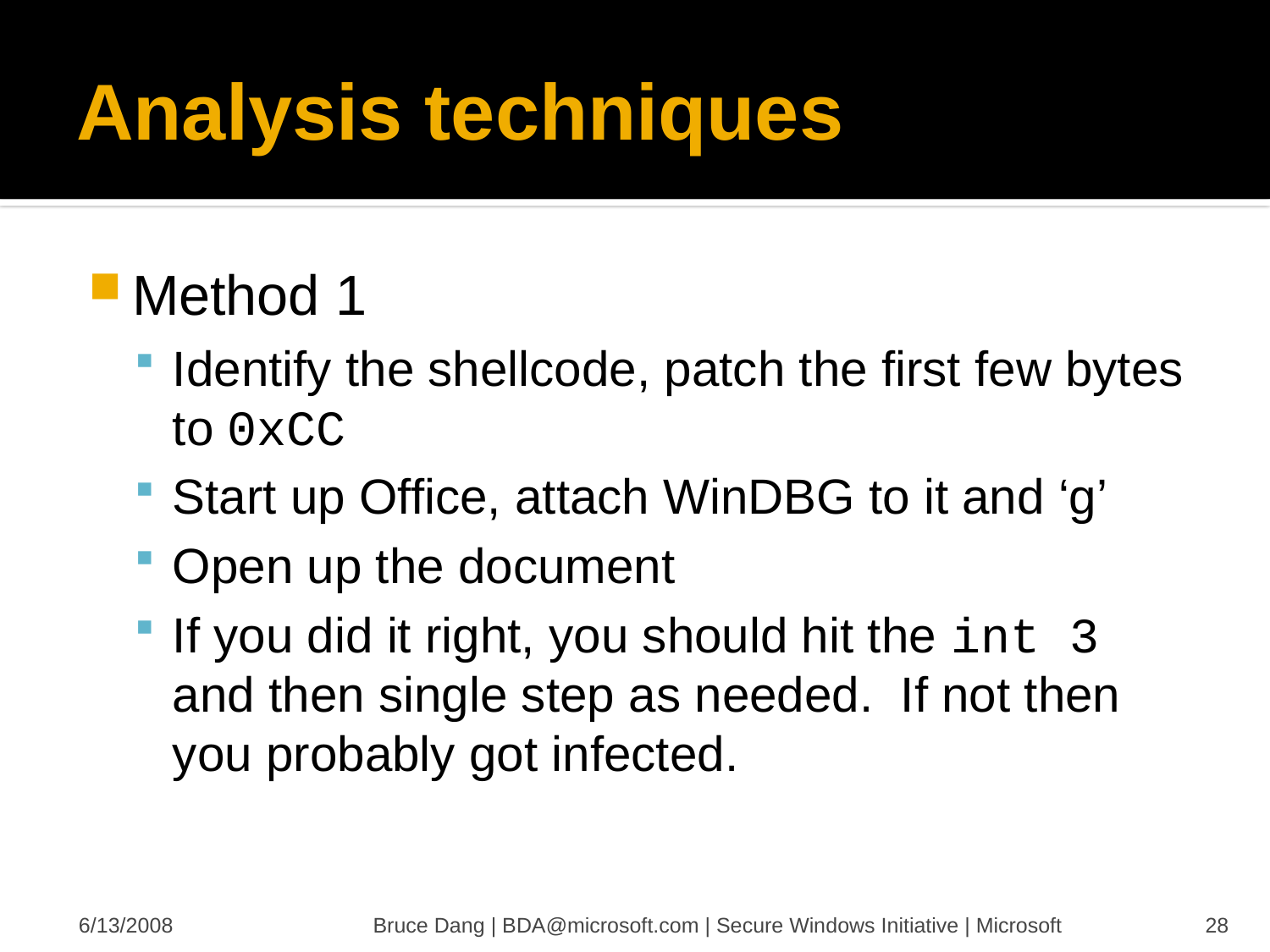

# Analysis techniques
Method 1
Identify the shellcode, patch the first few bytes to 0xCC
Start up Office, attach WinDBG to it and ‘g’
Open up the document
If you did it right, you should hit the int 3 and then single step as needed.  If not then you probably got infected.
6/13/2008
Bruce Dang | BDA@microsoft.com | Secure Windows Initiative | Microsoft
28